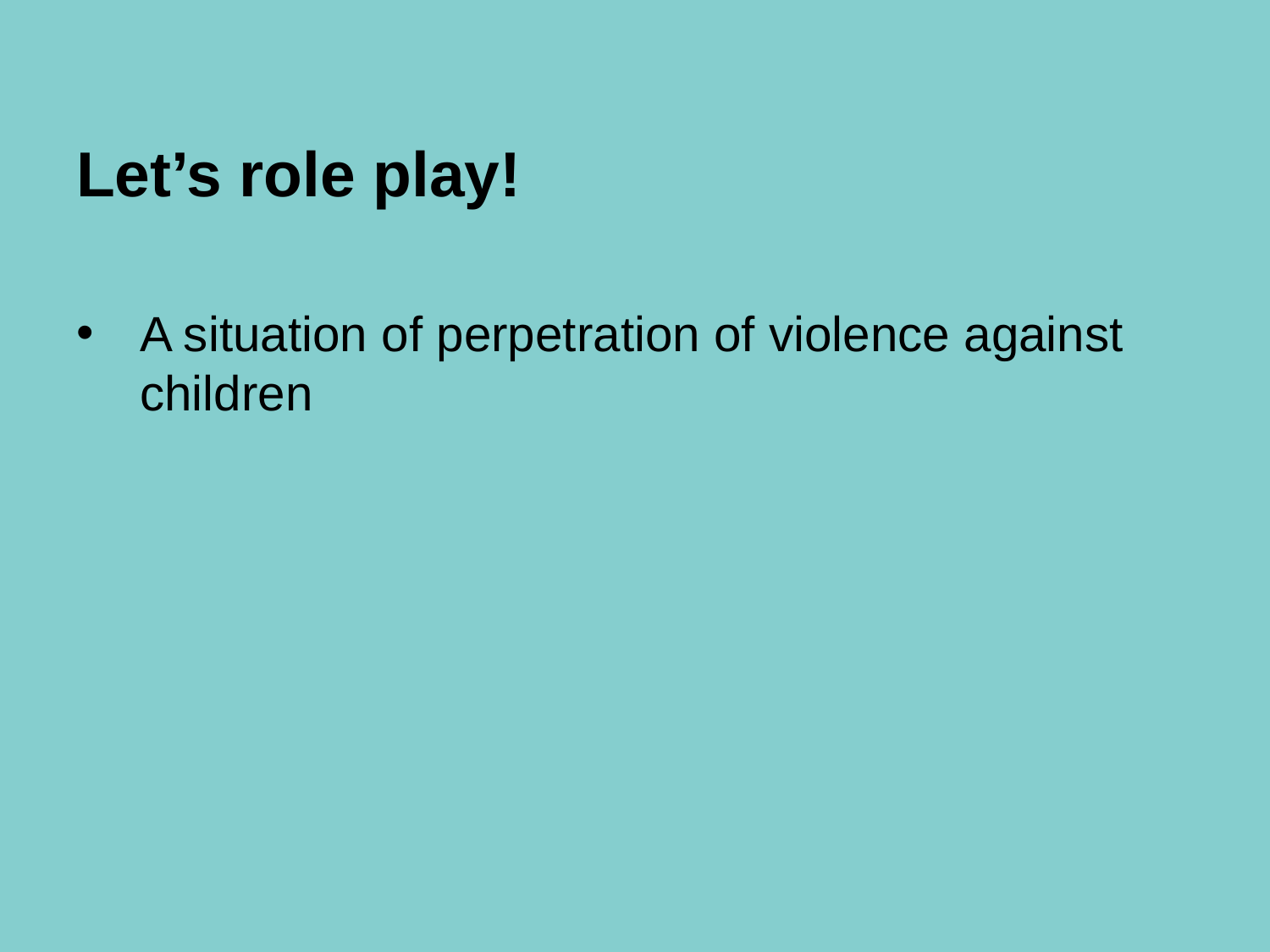

# Let’s role play!
A situation of perpetration of violence against children